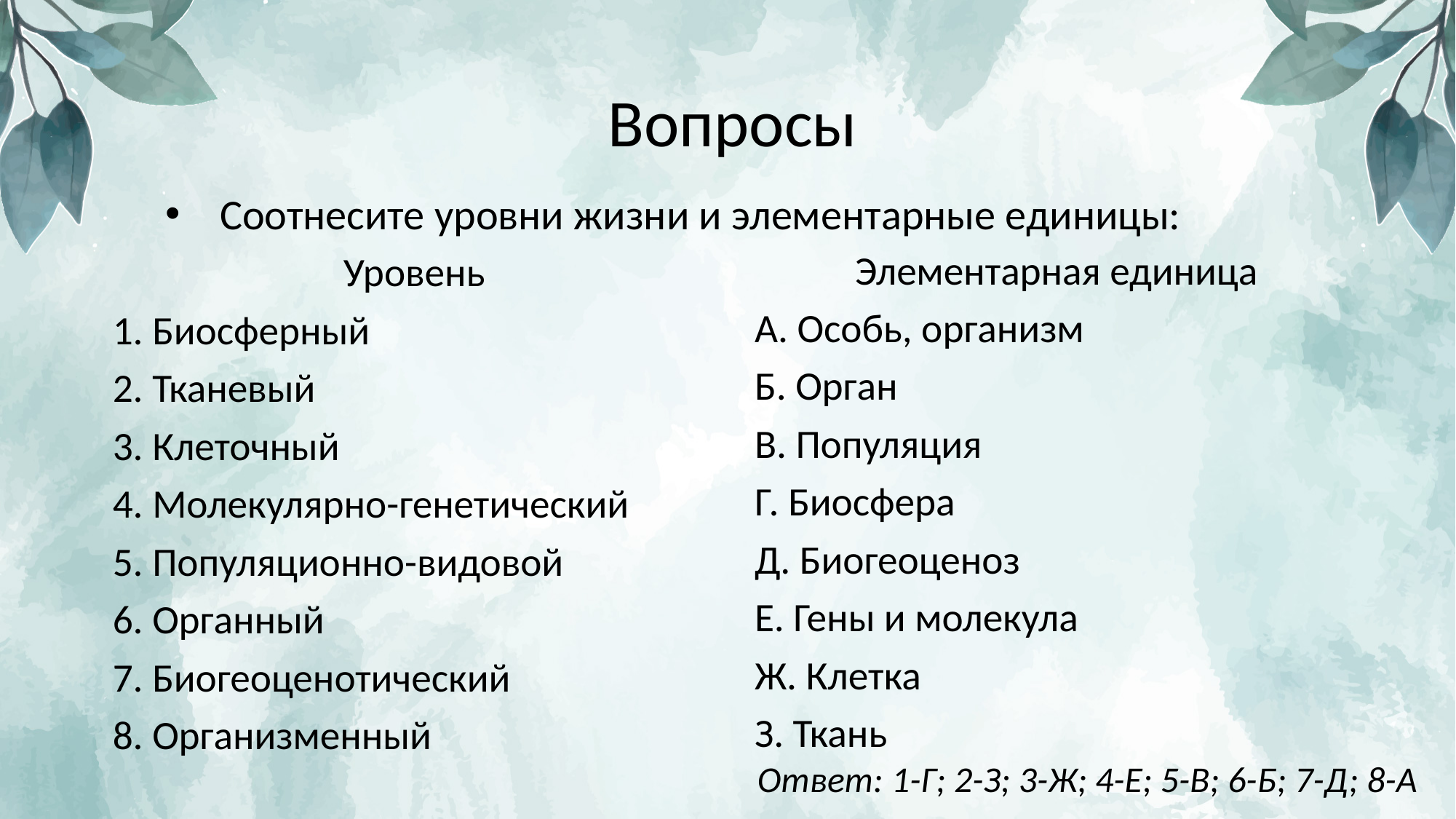

# Вопросы
Соотнесите уровни жизни и элементарные единицы:
Элементарная единица
А. Особь, организм
Б. Орган
В. Популяция
Г. Биосфера
Д. Биогеоценоз
Е. Гены и молекула
Ж. Клетка
З. Ткань

Уровень
1. Биосферный
2. Тканевый
3. Клеточный
4. Молекулярно-генетический
5. Популяционно-видовой
6. Органный
7. Биогеоценотический
8. Организменный

Ответ: 1-Г; 2-З; 3-Ж; 4-Е; 5-В; 6-Б; 7-Д; 8-А